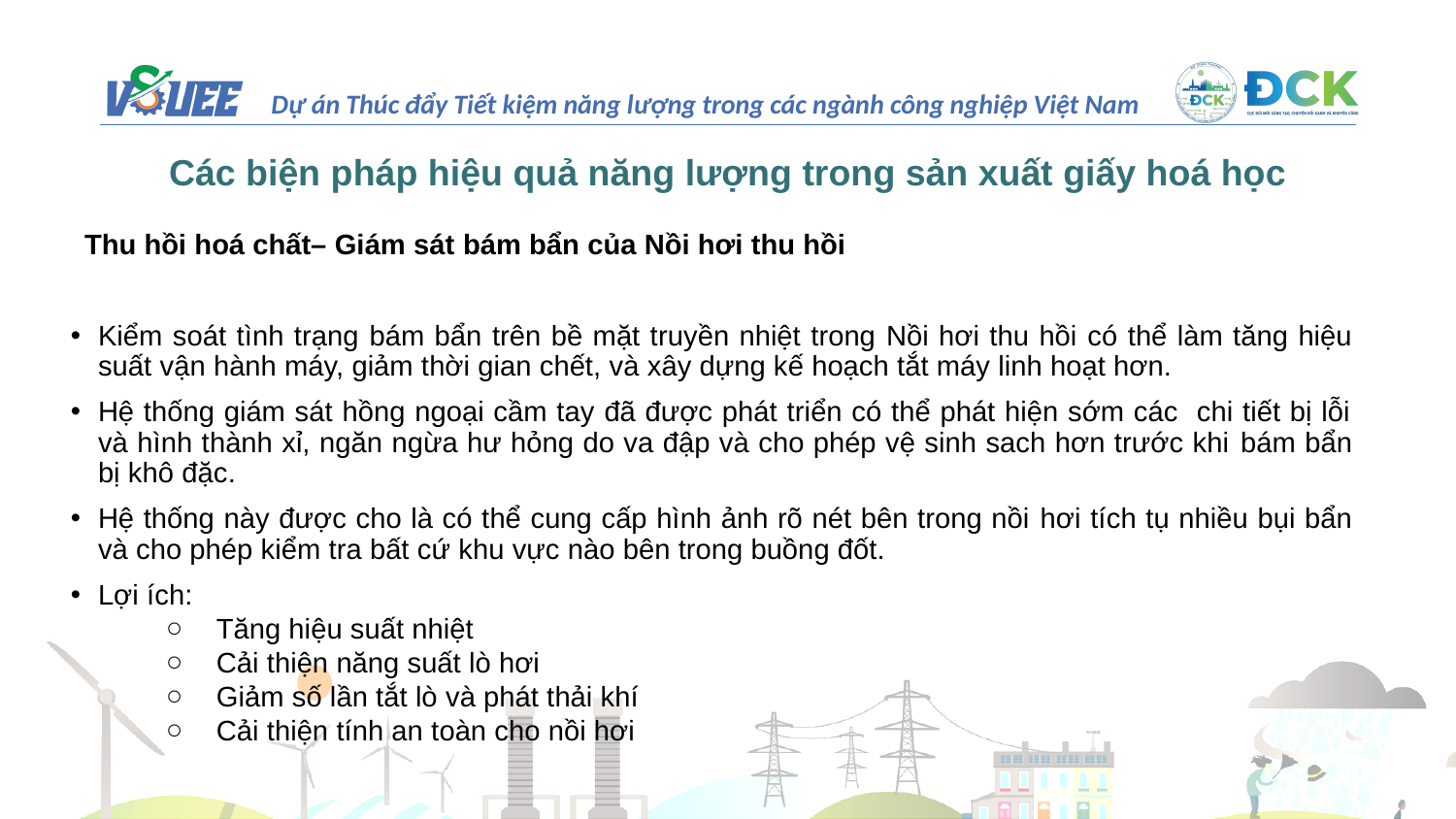

# Các biện pháp hiệu quả năng lượng trong sản xuất giấy hoá học
Thu hồi hoá chất– Giám sát bám bẩn của Nồi hơi thu hồi

Kiểm soát tình trạng bám bẩn trên bề mặt truyền nhiệt trong Nồi hơi thu hồi có thể làm tăng hiệu suất vận hành máy, giảm thời gian chết, và xây dựng kế hoạch tắt máy linh hoạt hơn.
Hệ thống giám sát hồng ngoại cầm tay đã được phát triển có thể phát hiện sớm các  chi tiết bị lỗi và hình thành xỉ, ngăn ngừa hư hỏng do va đập và cho phép vệ sinh sach hơn trước khi bám bẩn bị khô đặc.
Hệ thống này được cho là có thể cung cấp hình ảnh rõ nét bên trong nồi hơi tích tụ nhiều bụi bẩn và cho phép kiểm tra bất cứ khu vực nào bên trong buồng đốt.
Lợi ích:
Tăng hiệu suất nhiệt
Cải thiện năng suất lò hơi
Giảm số lần tắt lò và phát thải khí
Cải thiện tính an toàn cho nồi hơi